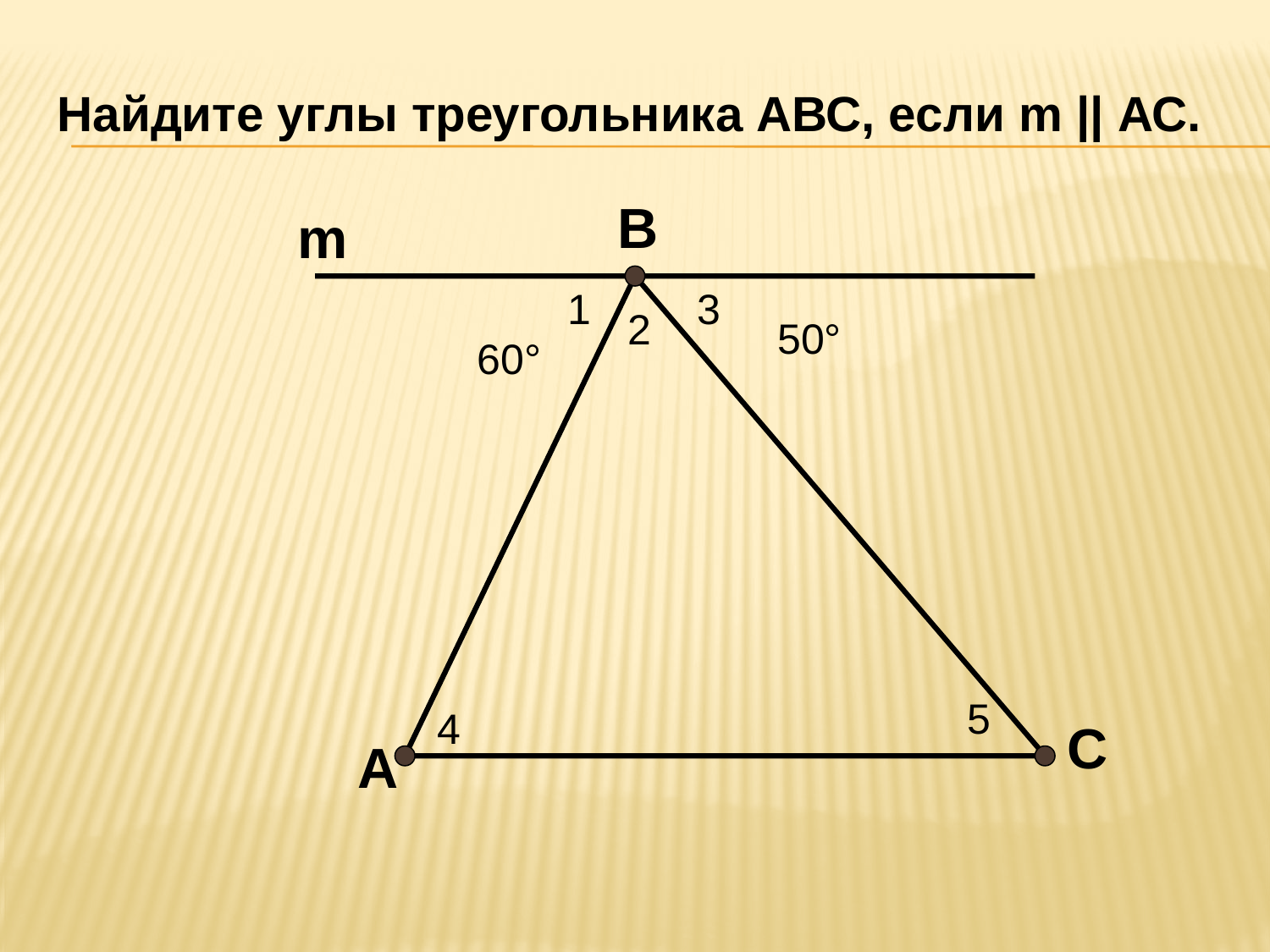

Найдите углы треугольника АВС, если m || АС.
В
m

1

3
2
50°
60°
5
4
С
А